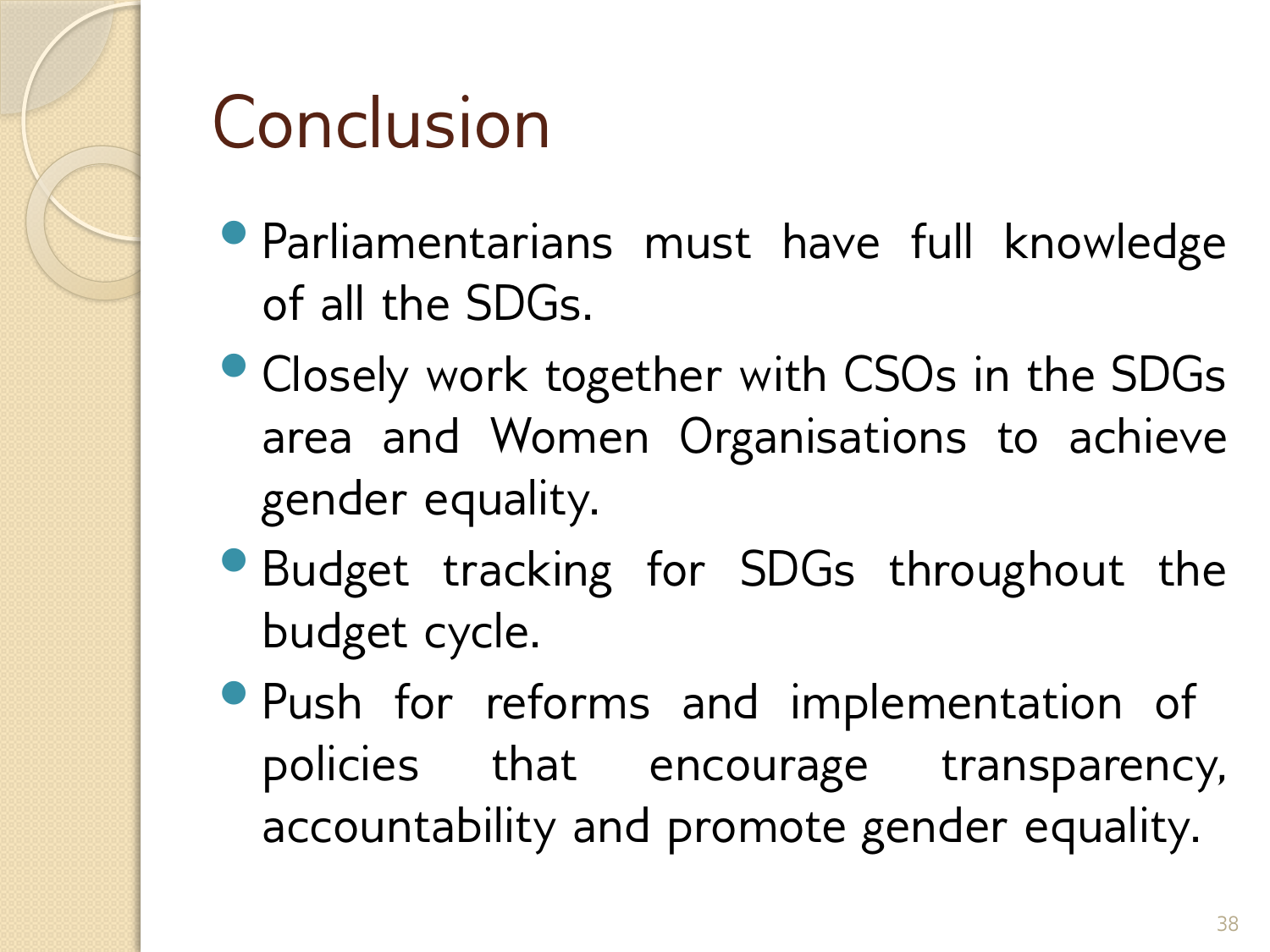

# Conclusion
Parliamentarians must have full knowledge of all the SDGs.
Closely work together with CSOs in the SDGs area and Women Organisations to achieve gender equality.
Budget tracking for SDGs throughout the budget cycle.
Push for reforms and implementation of  policies that encourage transparency, accountability and promote gender equality.
38